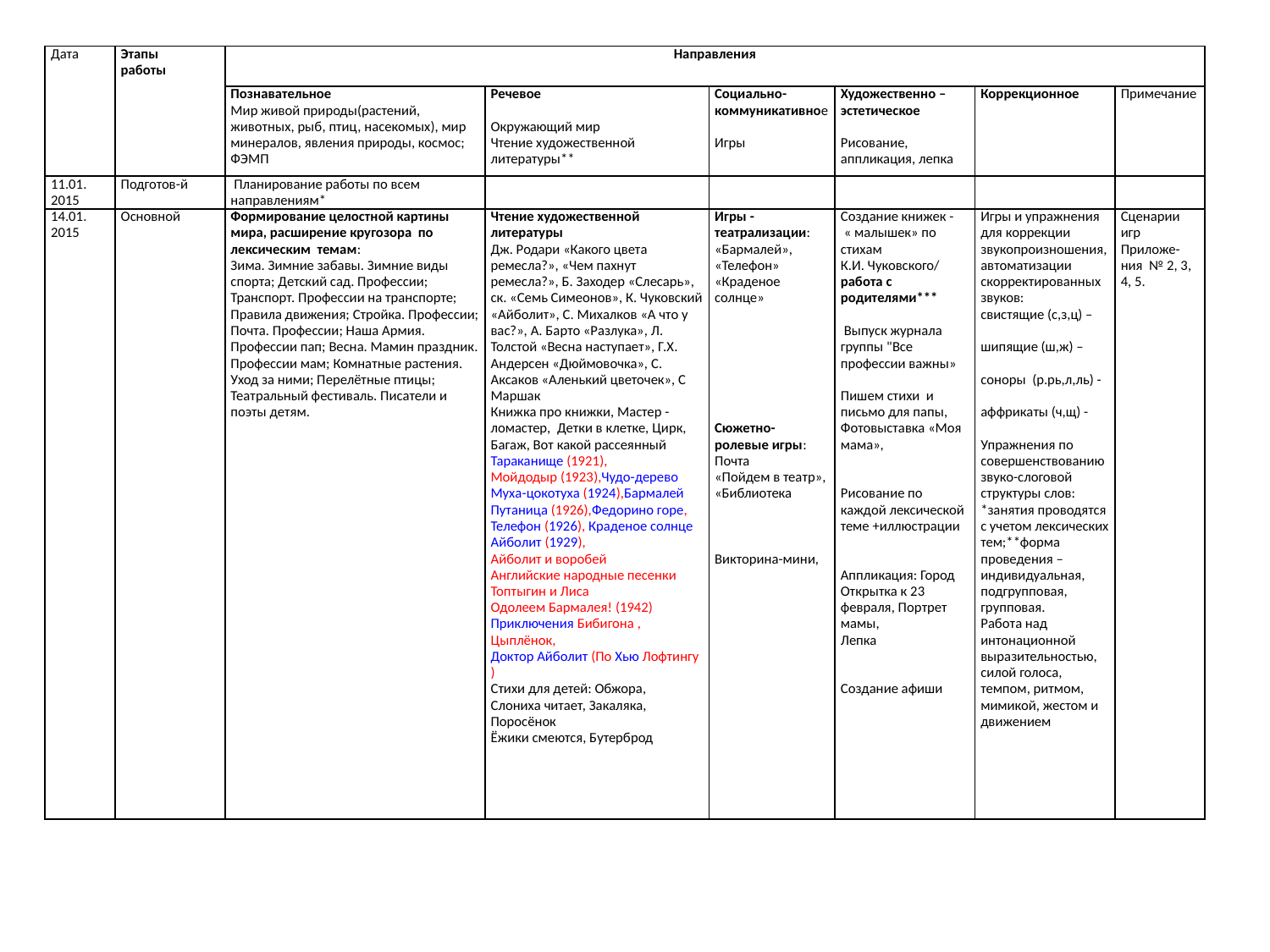

| Дата | Этапы работы | Направления |  |  |  |  |  |
| --- | --- | --- | --- | --- | --- | --- | --- |
|  |  | Познавательное Мир живой природы(растений, животных, рыб, птиц, насекомых), мир минералов, явления природы, космос; ФЭМП | Речевое   Окружающий мир Чтение художественной литературы\*\* | Социально-коммуникативное   Игры | Художественно – эстетическое   Рисование, аппликация, лепка | Коррекционное | Примечание |
| 11.01. 2015 | Подготов-й | Планирование работы по всем направлениям\* |  |  |  |  |  |
| 14.01. 2015 | Основной | Формирование целостной картины мира, расширение кругозора по лексическим темам: Зима. Зимние забавы. Зимние виды спорта; Детский сад. Профессии; Транспорт. Профессии на транспорте; Правила движения; Стройка. Профессии; Почта. Профессии; Наша Армия. Профессии пап; Весна. Мамин праздник. Профессии мам; Комнатные растения. Уход за ними; Перелётные птицы; Театральный фестиваль. Писатели и поэты детям. | Чтение художественной литературы Дж. Родари «Какого цвета ремесла?», «Чем пахнут ремесла?», Б. Заходер «Слесарь», ск. «Семь Симеонов», К. Чуковский «Айболит», С. Михалков «А что у вас?», А. Барто «Разлука», Л. Толстой «Весна наступает», Г.Х. Андерсен «Дюймовочка», С. Аксаков «Аленький цветочек», С Маршак Книжка про книжки, Мастер - ломастер, Детки в клетке, Цирк, Багаж, Вот какой рассеянный Тараканище (1921), Мойдодыр (1923),Чудо-дерево Муха-цокотуха (1924),Бармалей Путаница (1926),Федорино горе, Телефон (1926), Краденое солнце Айболит (1929), Айболит и воробей Английские народные песенки Топтыгин и Лиса Одолеем Бармалея! (1942) Приключения Бибигона , Цыплёнок, Доктор Айболит (По Хью Лофтингу) Стихи для детей: Обжора, Слониха читает, Закаляка, Поросёнок Ёжики смеются, Бутерброд | Игры - театрализации: «Бармалей», «Телефон» «Краденое солнце»               Сюжетно-ролевые игры: Почта «Пойдем в театр», «Библиотека Викторина-мини, | Создание книжек - « малышек» по стихам К.И. Чуковского/ работа с родителями\*\*\*    Выпуск журнала группы "Все профессии важны»   Пишем стихи и письмо для папы, Фотовыставка «Моя мама»,     Рисование по каждой лексической теме +иллюстрации     Аппликация: Город Открытка к 23 февраля, Портрет мамы, Лепка     Создание афиши | Игры и упражнения для коррекции звукопроизношения, автоматизации скорректированных звуков: свистящие (с,з,ц) –   шипящие (ш,ж) – соноры (р.рь,л,ль) -   аффрикаты (ч,щ) -   Упражнения по совершенствованию звуко-слоговой структуры слов: \*занятия проводятся с учетом лексических тем;\*\*форма проведения – индивидуальная, подгрупповая, групповая. Работа над интонационной выразительностью, силой голоса, темпом, ритмом, мимикой, жестом и движением | Сценарии игр Приложе-ния № 2, 3, 4, 5. |